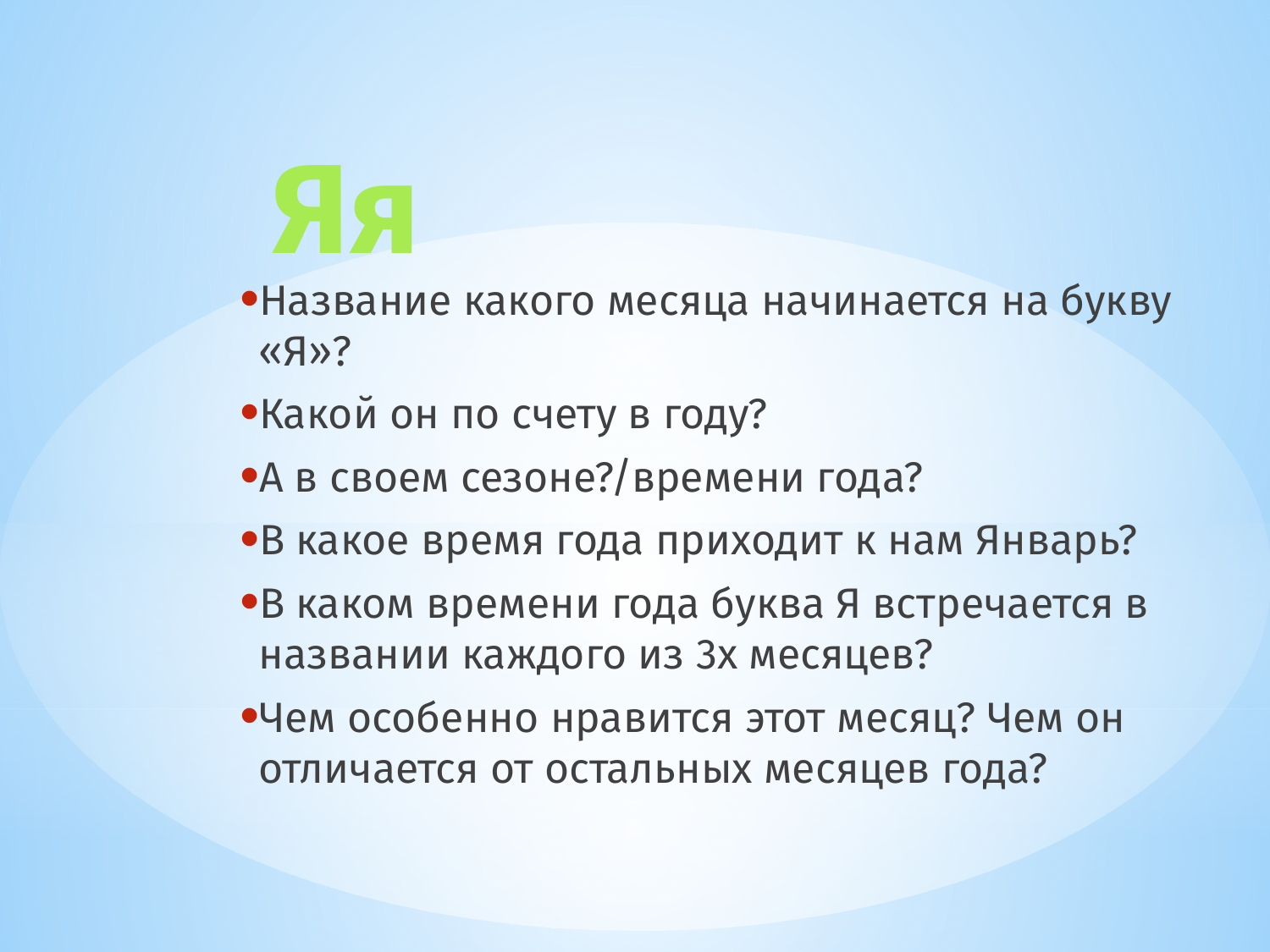

Яя
Название какого месяца начинается на букву «Я»?
Какой он по счету в году?
А в своем сезоне?/времени года?
В какое время года приходит к нам Январь?
В каком времени года буква Я встречается в названии каждого из 3х месяцев?
Чем особенно нравится этот месяц? Чем он отличается от остальных месяцев года?